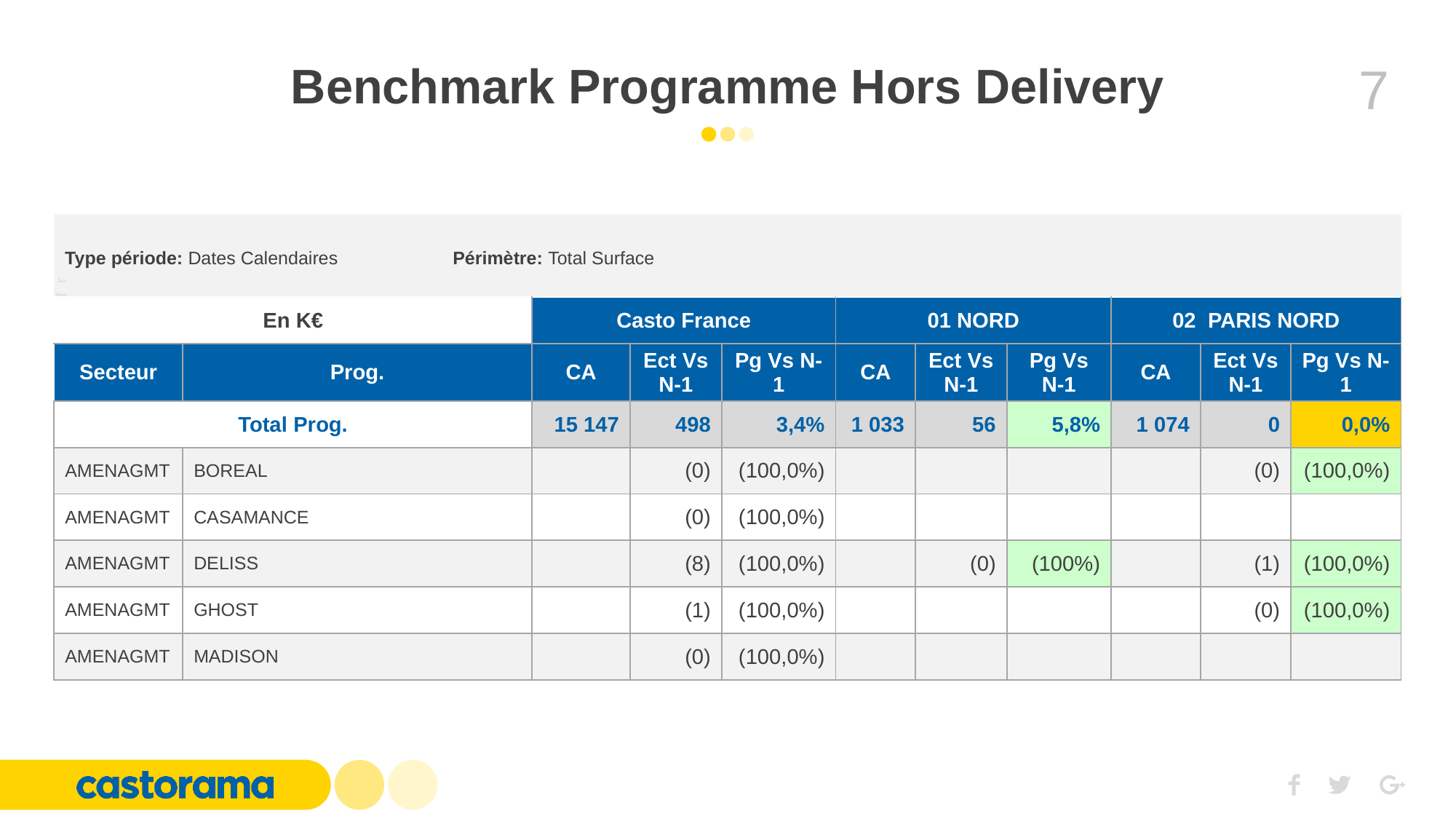

Benchmark Programme Hors Delivery

Type période: Dates Calendaires
Périmètre: Total Surface
| En K€ |  | Casto France |  |  | 01 NORD |  |  | 02 PARIS NORD |  |  |
| --- | --- | --- | --- | --- | --- | --- | --- | --- | --- | --- |
| Secteur | Prog. | CA | Ect Vs N-1 | Pg Vs N-1 | CA | Ect Vs N-1 | Pg Vs N-1 | CA | Ect Vs N-1 | Pg Vs N-1 |
| Total Prog. |  | 15 147 | 498 | 3,4% | 1 033 | 56 | 5,8% | 1 074 | 0 | 0,0% |
| AMENAGMT | BOREAL |  | (0) | (100,0%) |  |  |  |  | (0) | (100,0%) |
| AMENAGMT | CASAMANCE |  | (0) | (100,0%) |  |  |  |  |  |  |
| AMENAGMT | DELISS |  | (8) | (100,0%) |  | (0) | (100%) |  | (1) | (100,0%) |
| AMENAGMT | GHOST |  | (1) | (100,0%) |  |  |  |  | (0) | (100,0%) |
| AMENAGMT | MADISON |  | (0) | (100,0%) |  |  |  |  |  |  |